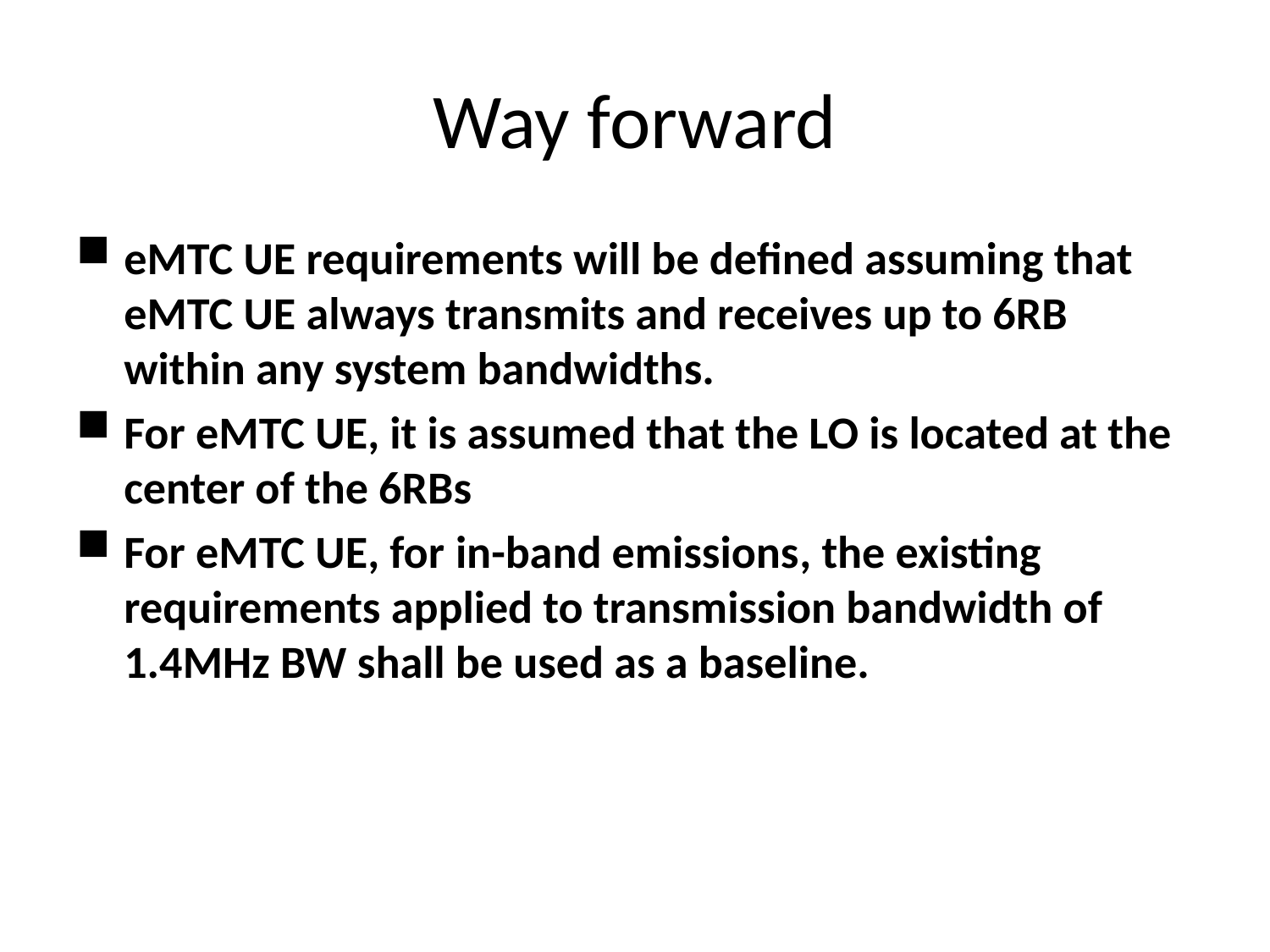

# Way forward
eMTC UE requirements will be defined assuming that eMTC UE always transmits and receives up to 6RB within any system bandwidths.
For eMTC UE, it is assumed that the LO is located at the center of the 6RBs
For eMTC UE, for in-band emissions, the existing requirements applied to transmission bandwidth of 1.4MHz BW shall be used as a baseline.